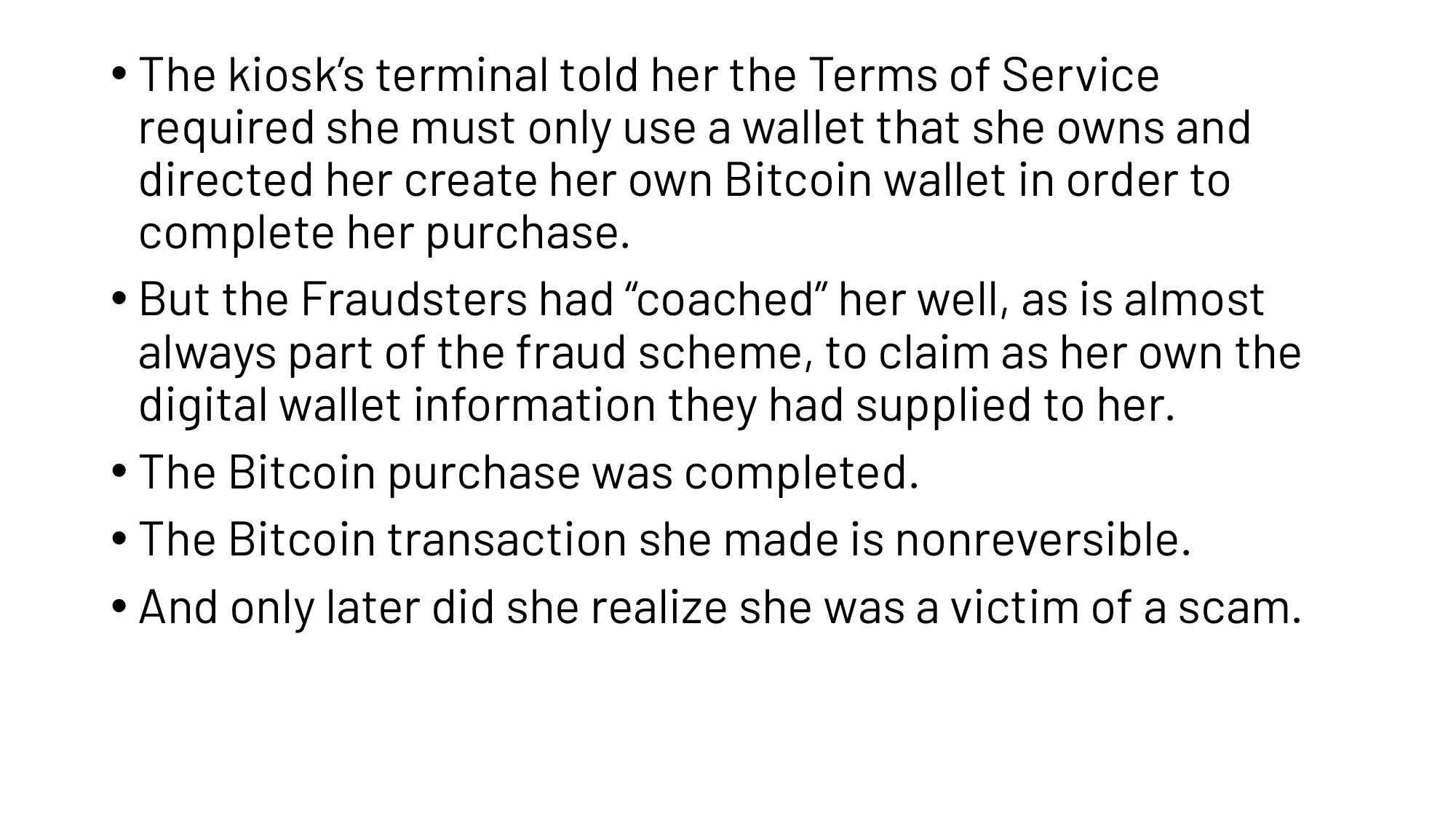

The kiosk’s terminal told her the Terms of Service required she must only use a wallet that she owns and directed her create her own Bitcoin wallet in order to complete her purchase.
But the Fraudsters had “coached” her well, as is almost always part of the fraud scheme, to claim as her own the digital wallet information they had supplied to her.
The Bitcoin purchase was completed.
The Bitcoin transaction she made is nonreversible.
And only later did she realize she was a victim of a scam.